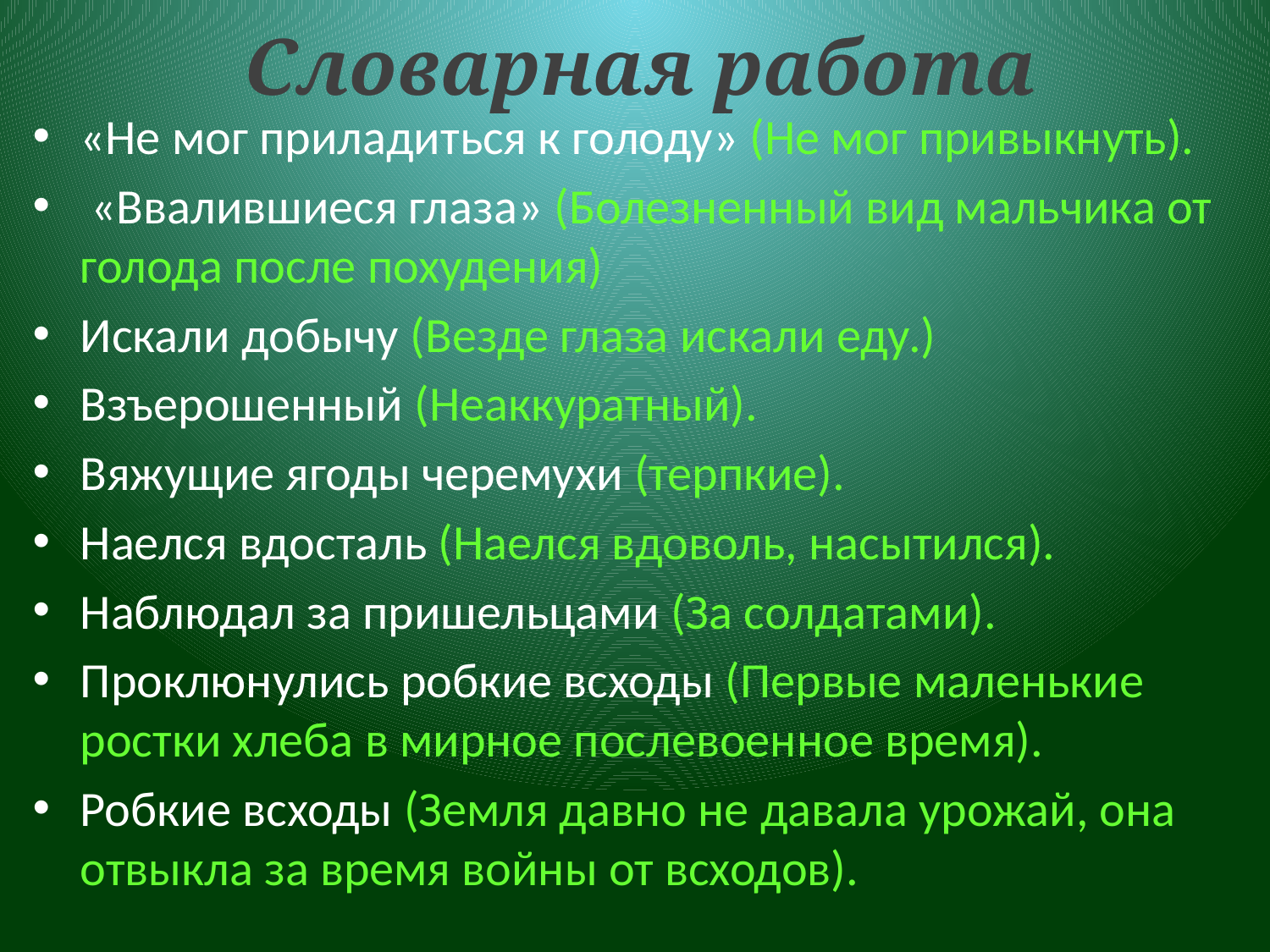

# Словарная работа
«Не мог приладиться к голоду» (Не мог привыкнуть).
 «Ввалившиеся глаза» (Болезненный вид мальчика от голода после похудения)
Искали добычу (Везде глаза искали еду.)
Взъерошенный (Неаккуратный).
Вяжущие ягоды черемухи (терпкие).
Наелся вдосталь (Наелся вдоволь, насытился).
Наблюдал за пришельцами (За солдатами).
Проклюнулись робкие всходы (Первые маленькие ростки хлеба в мирное послевоенное время).
Робкие всходы (Земля давно не давала урожай, она отвыкла за время войны от всходов).